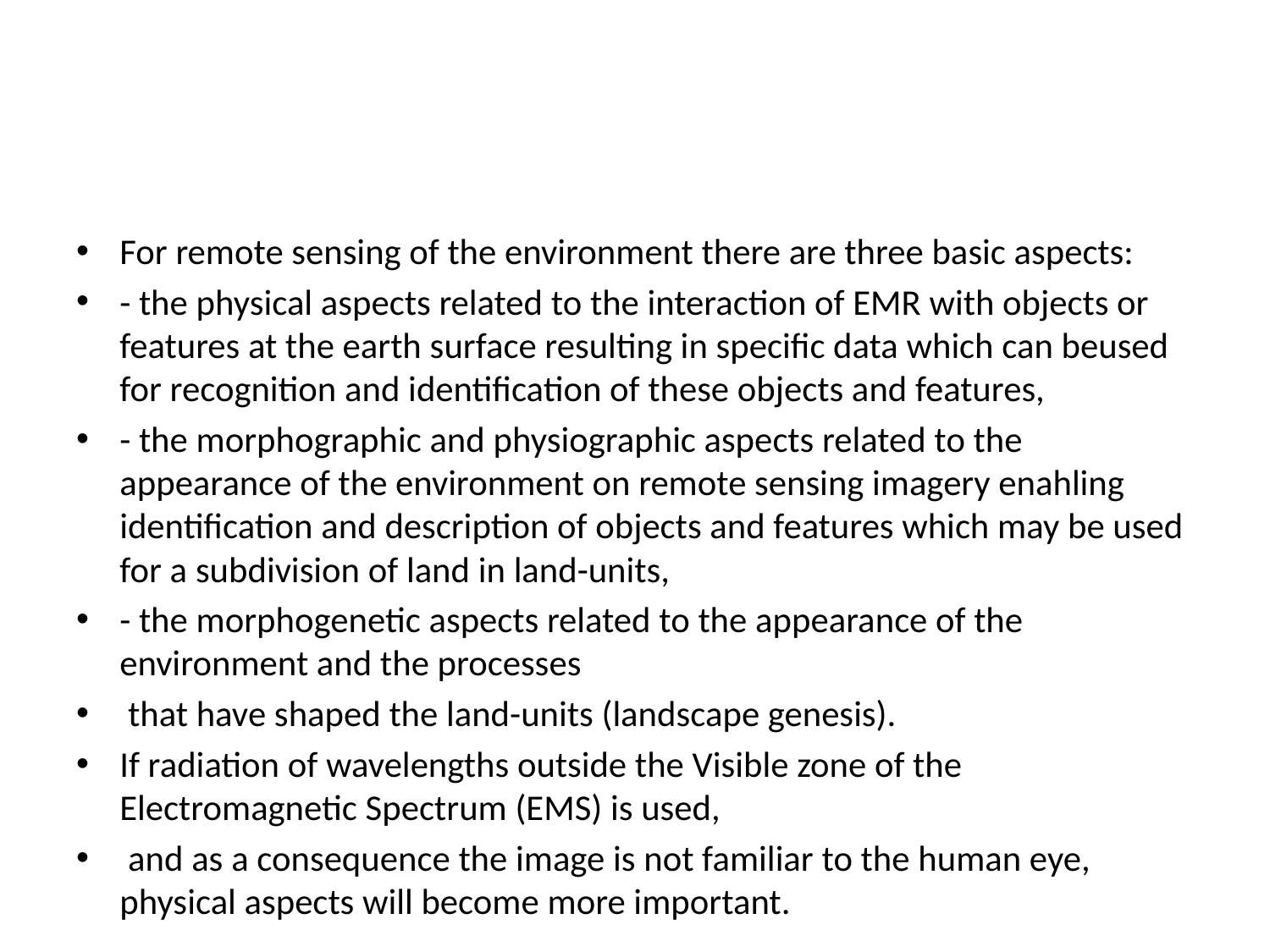

#
For remote sensing of the environment there are three basic aspects:
- the physical aspects related to the interaction of EMR with objects or features at the earth surface resulting in specific data which can beused for recognition and identification of these objects and features,
- the morphographic and physiographic aspects related to the appearance of the environment on remote sensing imagery enahling identification and description of objects and features which may be used for a subdivision of land in land-units,
- the morphogenetic aspects related to the appearance of the environment and the processes
 that have shaped the land-units (landscape genesis).
If radiation of wavelengths outside the Visible zone of the Electromagnetic Spectrum (EMS) is used,
 and as a consequence the image is not familiar to the human eye, physical aspects will become more important.